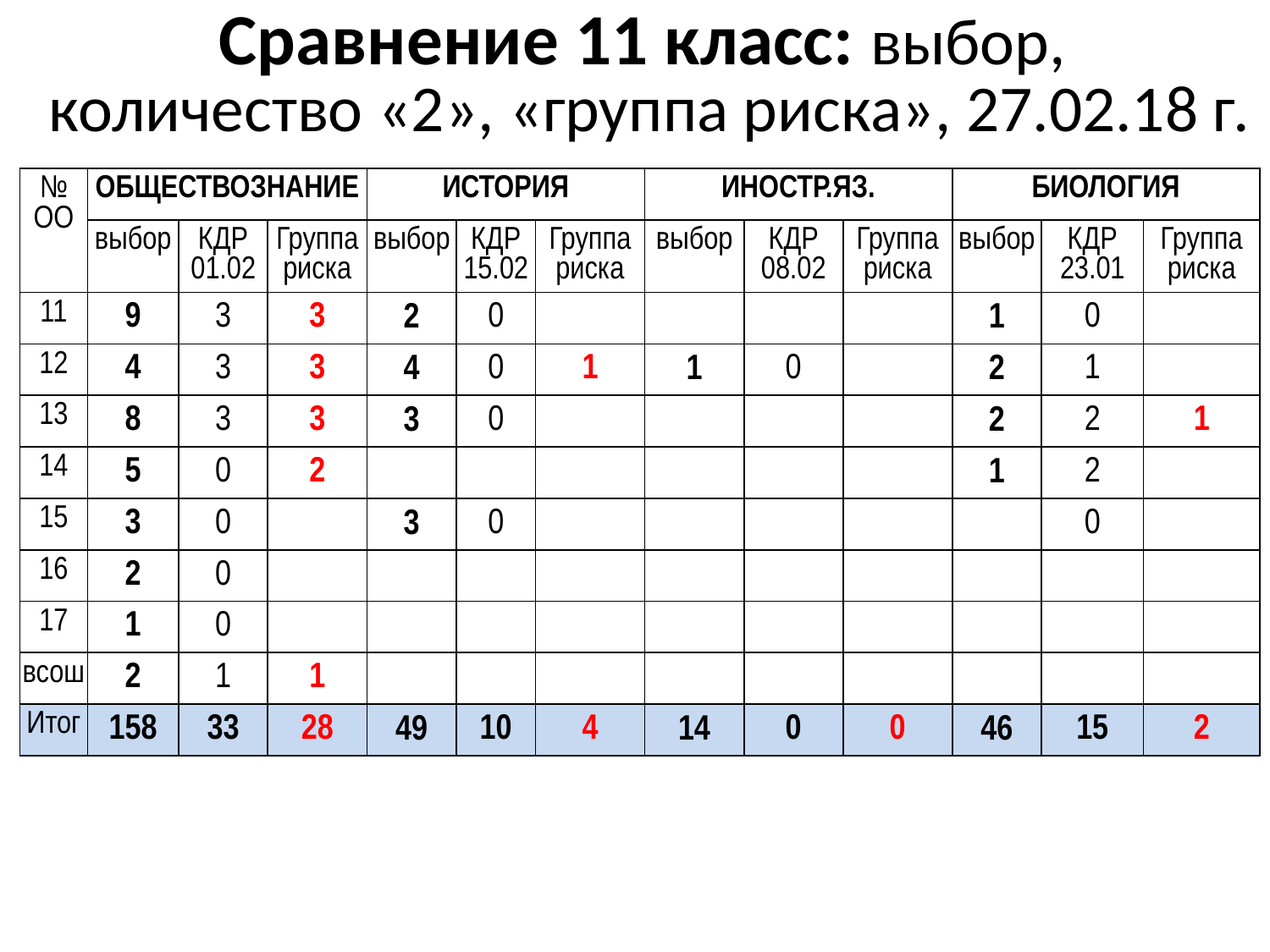

# Сравнение 11 класс: выбор, количество «2», «группа риска», 27.02.18 г.
| № ОО | ОБЩЕСТВОЗНАНИЕ |  |  | ИСТОРИЯ |  |  | ИНОСТР.ЯЗ. |  |  | БИОЛОГИЯ |  |  |
| --- | --- | --- | --- | --- | --- | --- | --- | --- | --- | --- | --- | --- |
|  | выбор | КДР 01.02 | Группа риска | выбор | КДР 15.02 | Группа риска | выбор | КДР 08.02 | Группа риска | выбор | КДР 23.01 | Группа риска |
| 11 | 9 | 3 | 3 | 2 | 0 |  |  |  |  | 1 | 0 |  |
| 12 | 4 | 3 | 3 | 4 | 0 | 1 | 1 | 0 |  | 2 | 1 |  |
| 13 | 8 | 3 | 3 | 3 | 0 |  |  |  |  | 2 | 2 | 1 |
| 14 | 5 | 0 | 2 |  |  |  |  |  |  | 1 | 2 |  |
| 15 | 3 | 0 |  | 3 | 0 |  |  |  |  |  | 0 |  |
| 16 | 2 | 0 |  |  |  |  |  |  |  |  |  |  |
| 17 | 1 | 0 |  |  |  |  |  |  |  |  |  |  |
| всош | 2 | 1 | 1 |  |  |  |  |  |  |  |  |  |
| Итог | 158 | 33 | 28 | 49 | 10 | 4 | 14 | 0 | 0 | 46 | 15 | 2 |